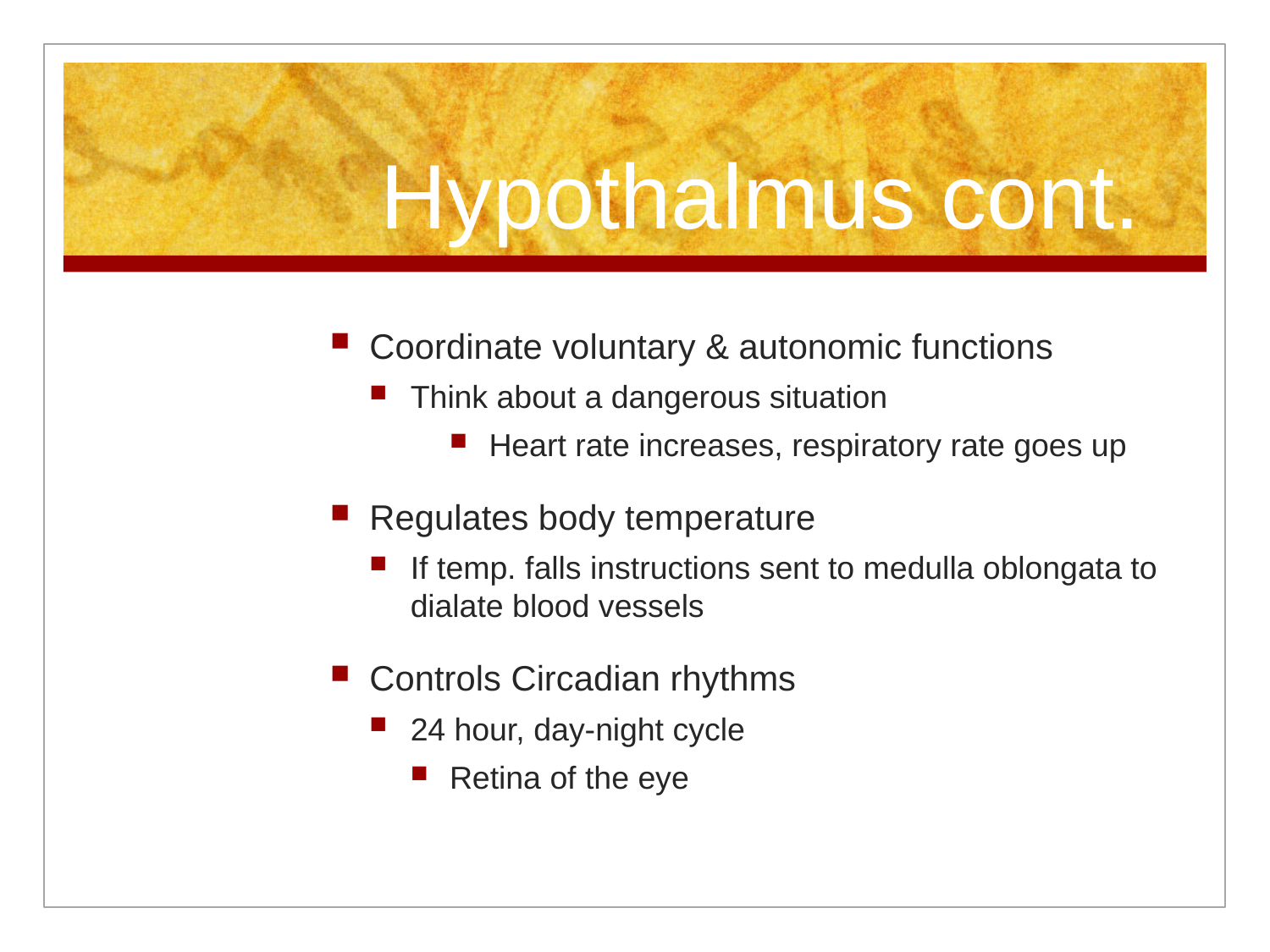

# Hypothalmus cont.
Coordinate voluntary & autonomic functions
Think about a dangerous situation
Heart rate increases, respiratory rate goes up
Regulates body temperature
If temp. falls instructions sent to medulla oblongata to dialate blood vessels
Controls Circadian rhythms
24 hour, day-night cycle
Retina of the eye